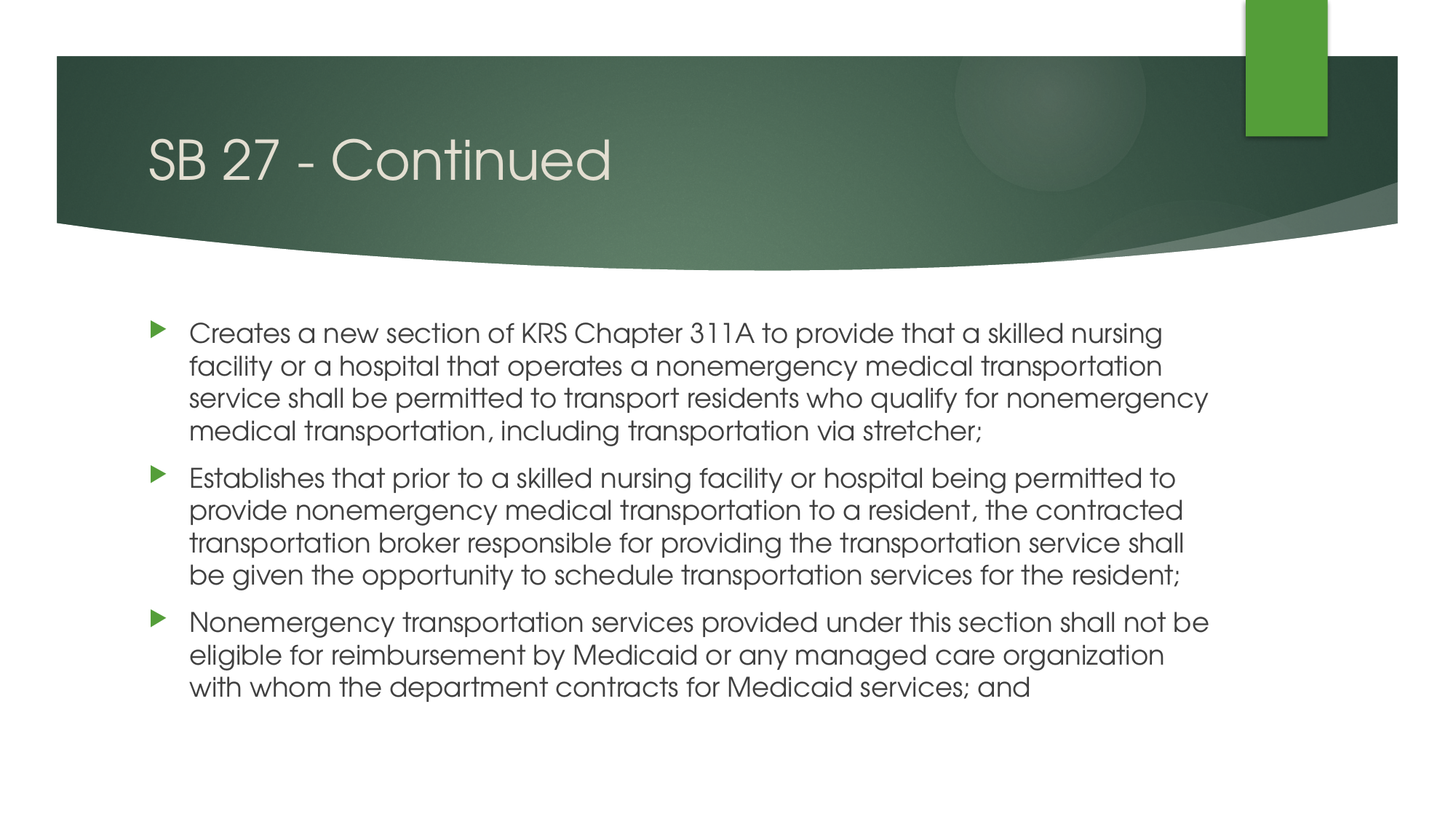

# SB 27 - Continued
Creates a new section of KRS Chapter 311A to provide that a skilled nursing facility or a hospital that operates a nonemergency medical transportation service shall be permitted to transport residents who qualify for nonemergency medical transportation, including transportation via stretcher;
Establishes that prior to a skilled nursing facility or hospital being permitted to provide nonemergency medical transportation to a resident, the contracted transportation broker responsible for providing the transportation service shall be given the opportunity to schedule transportation services for the resident;
Nonemergency transportation services provided under this section shall not be eligible for reimbursement by Medicaid or any managed care organization with whom the department contracts for Medicaid services; and